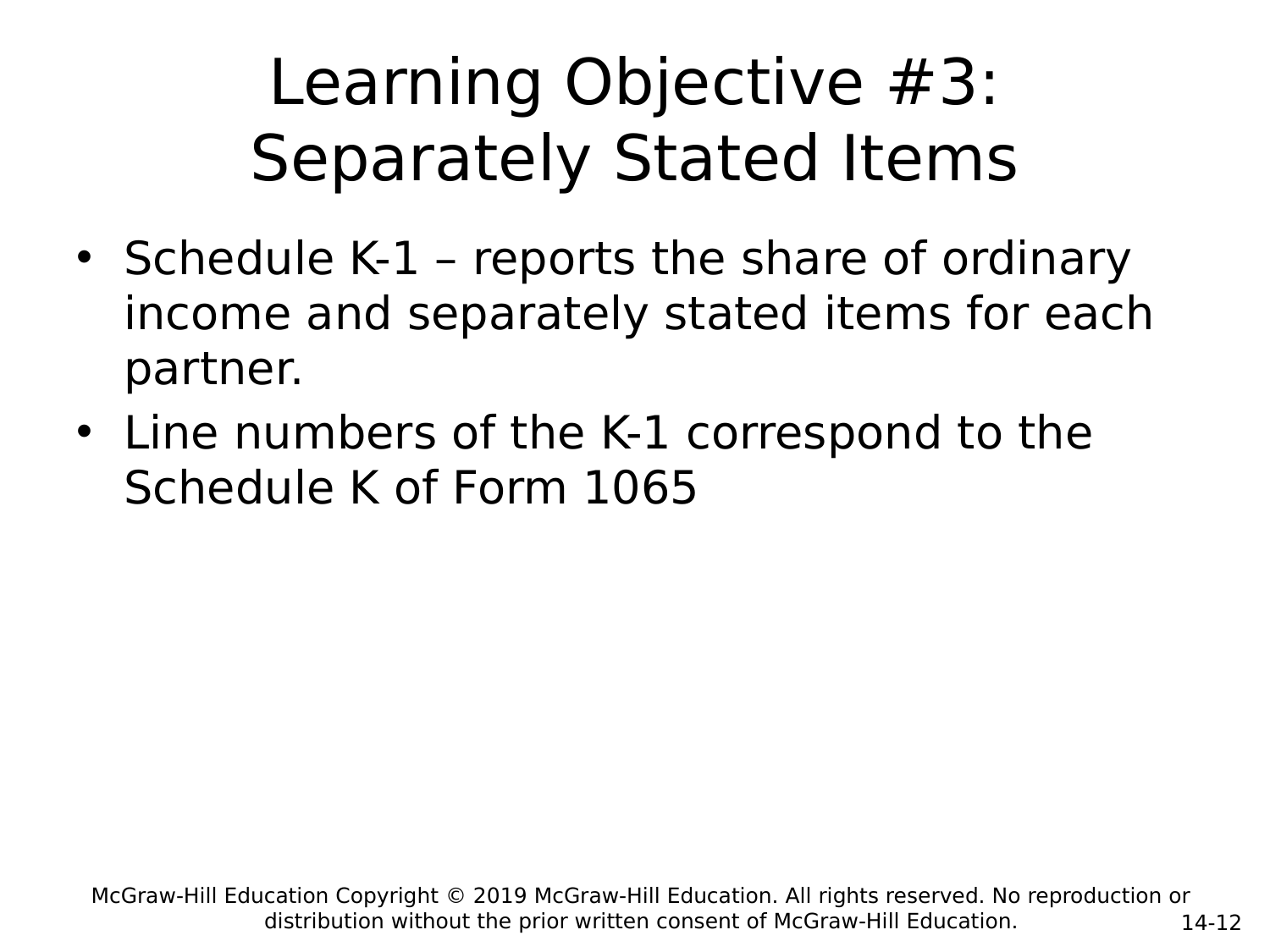

# Learning Objective #3: Separately Stated Items
Schedule K-1 – reports the share of ordinary income and separately stated items for each partner.
Line numbers of the K-1 correspond to the Schedule K of Form 1065
McGraw-Hill Education Copyright © 2019 McGraw-Hill Education. All rights reserved. No reproduction or distribution without the prior written consent of McGraw-Hill Education.
14-12